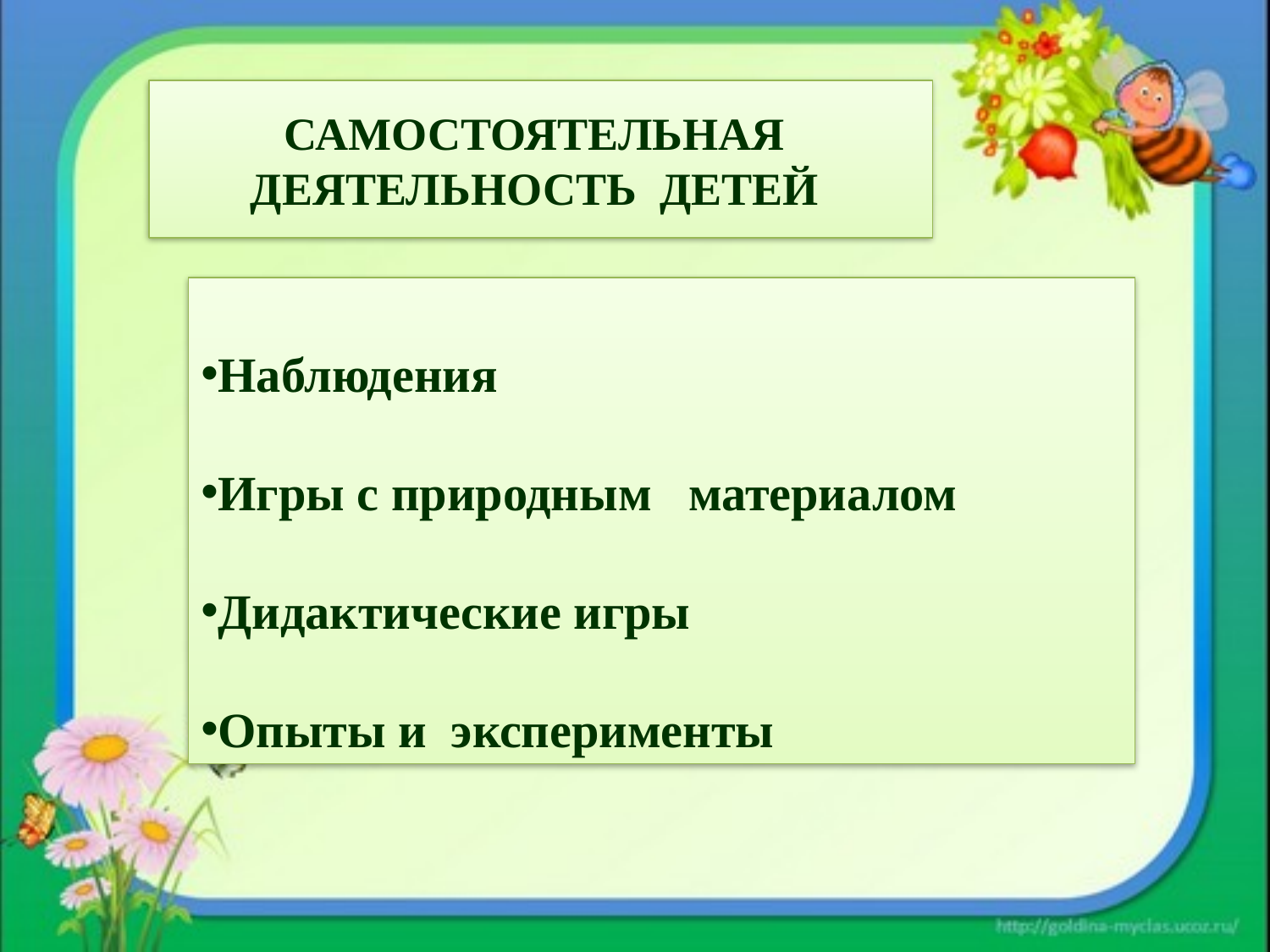

# САМОСТОЯТЕЛЬНАЯ  ДЕЯТЕЛЬНОСТЬ  ДЕТЕЙ
Наблюдения
Игры с природным   материалом
Дидактические игры
Опыты и  эксперименты